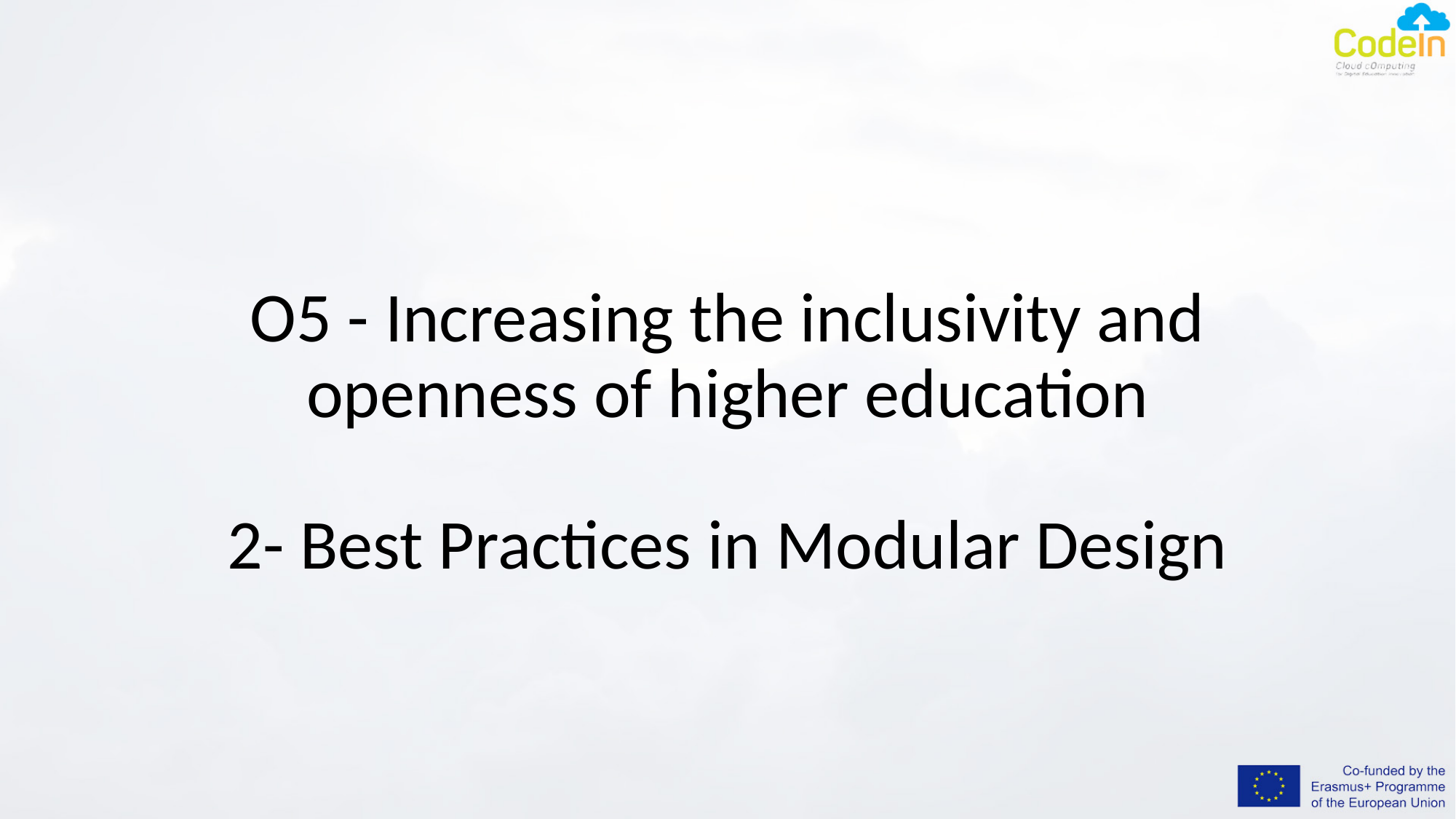

# O5 - Increasing the inclusivity and openness of higher education 2- Best Practices in Modular Design